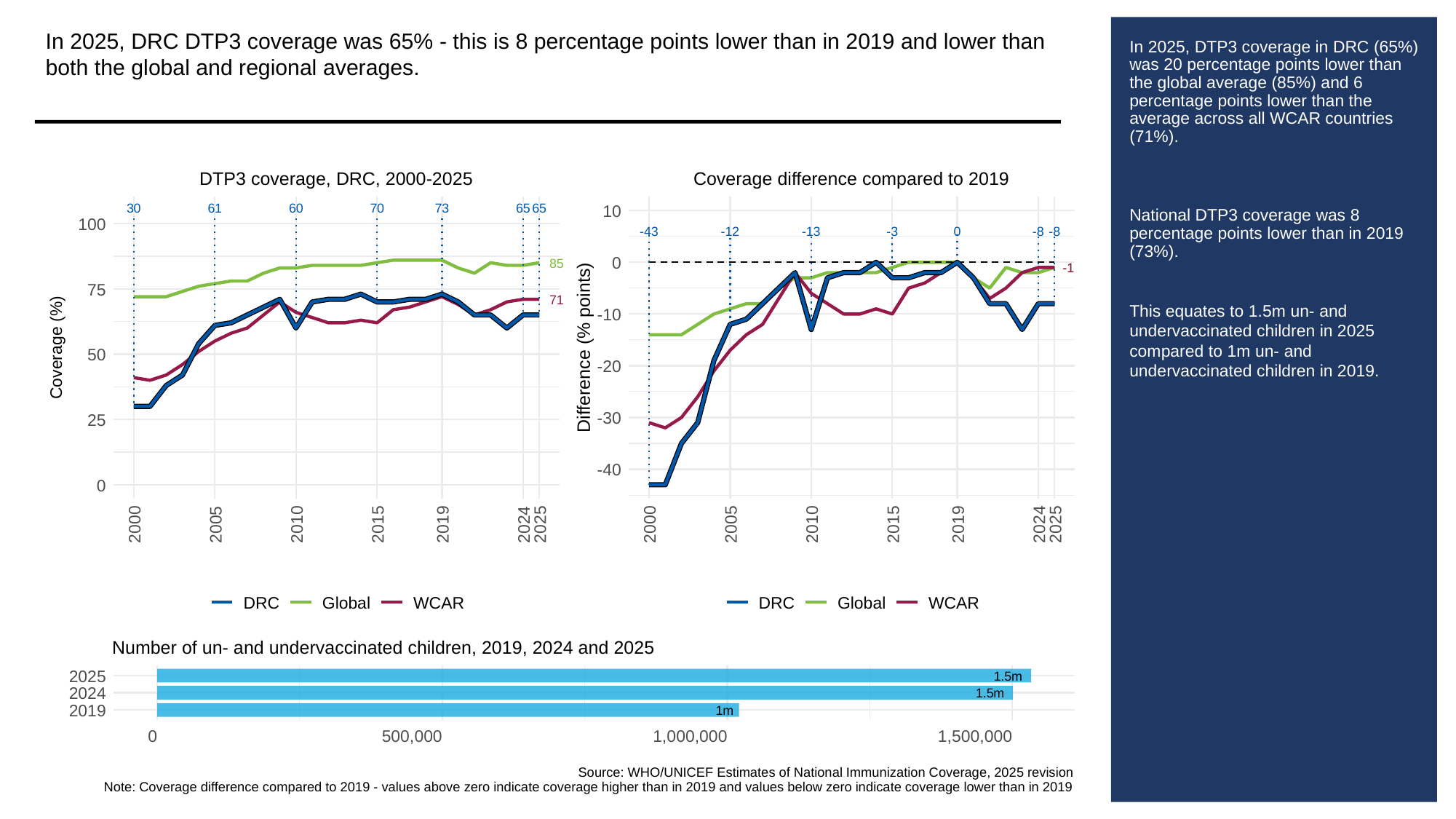

In 2025, DRC DTP3 coverage was 65% - this is 8 percentage points lower than in 2019 and lower than both the global and regional averages.
# In 2025, DTP3 coverage in DRC (65%) was 20 percentage points lower than the global average (85%) and 6 percentage points lower than the average across all WCAR countries (71%).

National DTP3 coverage was 8 percentage points lower than in 2019 (73%).

This equates to 1.5m un- and undervaccinated children in 2025 compared to 1m un- and undervaccinated children in 2019.

DTP3 coverage, DRC, 2000-2025
Coverage difference compared to 2019

30
61
60
70
73
65
65
10

100

-43
-12
-13
-3
0
-8
-8

0
85

-1
-1
75

71

-10

Difference (% points)
Coverage (%)
50

-20

-30
25

-40

0

2000
2005
2010
2015
2019
2024
2025
2000
2005
2010
2015
2019
2024
2025
DRC
Global
WCAR
DRC
Global
WCAR

Number of un- and undervaccinated children, 2019, 2024 and 2025

2025
1.5m

2024
1.5m

2019
1m

0
500,000
1,000,000
1,500,000
Source: WHO/UNICEF Estimates of National Immunization Coverage, 2025 revision
Note: Coverage difference compared to 2019 - values above zero indicate coverage higher than in 2019 and values below zero indicate coverage lower than in 2019